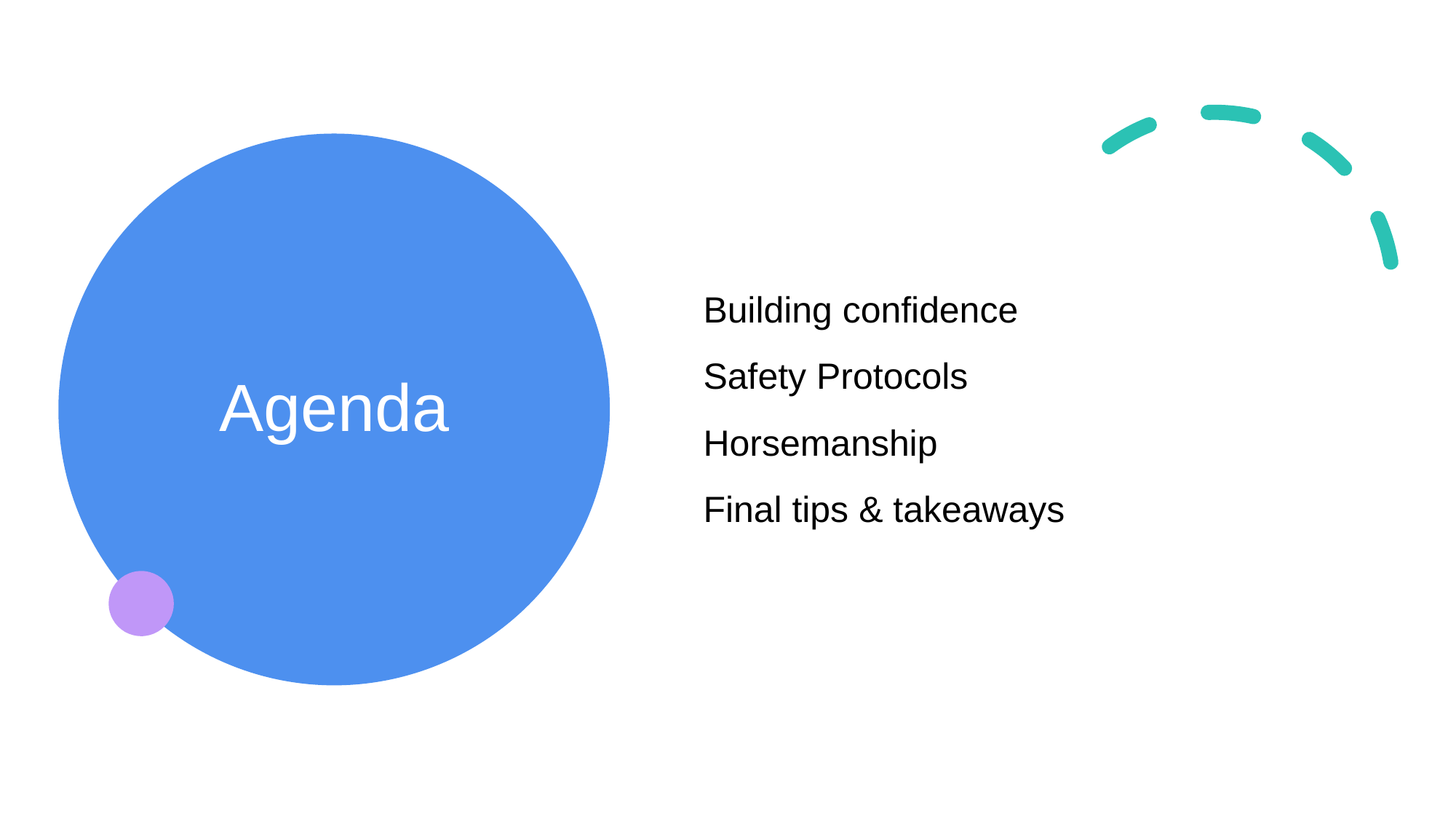

Building confidence
Safety Protocols
Horsemanship
Final tips & takeaways
# Agenda